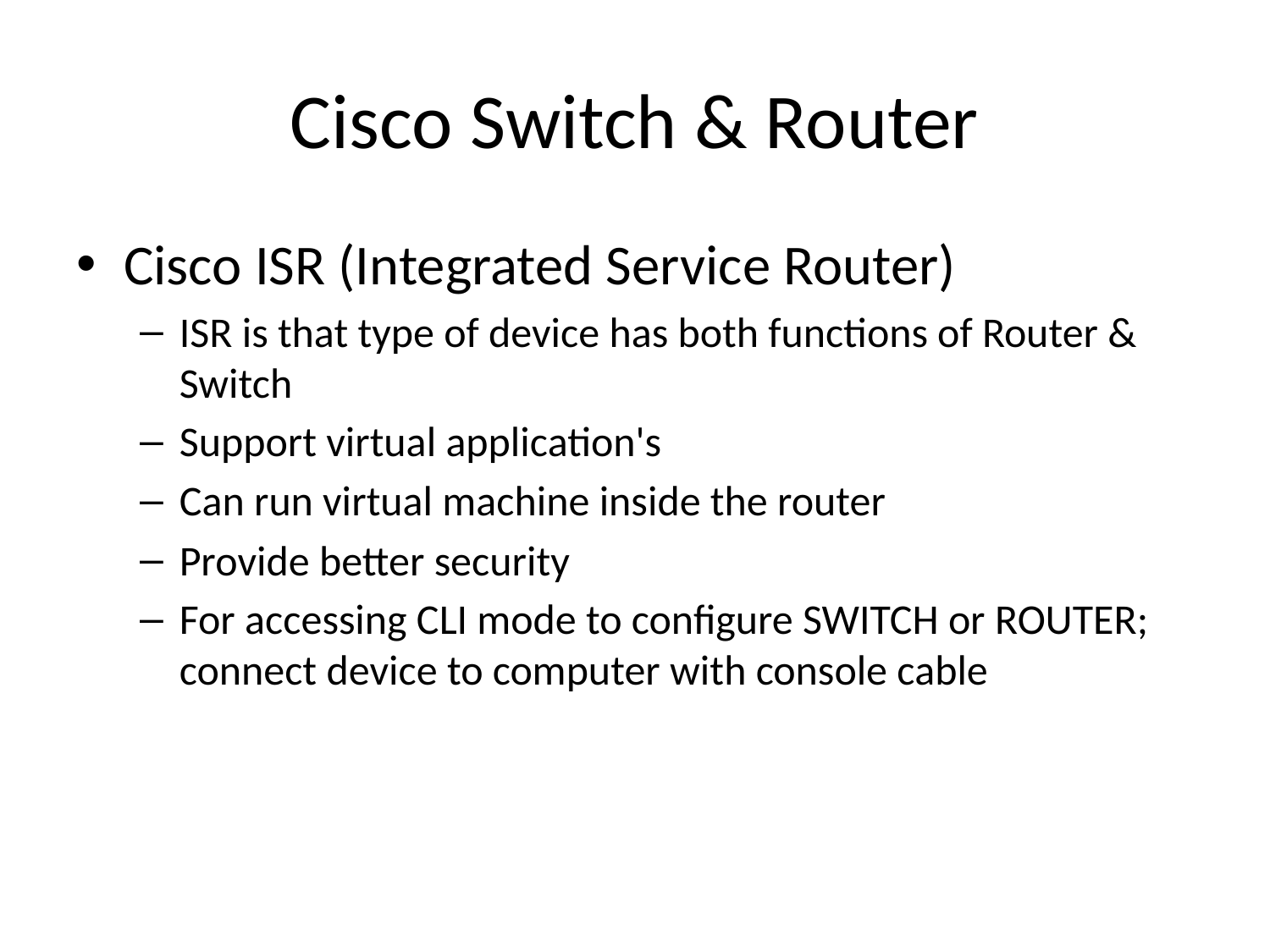

# Cisco Switch & Router
Cisco ISR (Integrated Service Router)
ISR is that type of device has both functions of Router & Switch
Support virtual application's
Can run virtual machine inside the router
Provide better security
For accessing CLI mode to configure SWITCH or ROUTER; connect device to computer with console cable